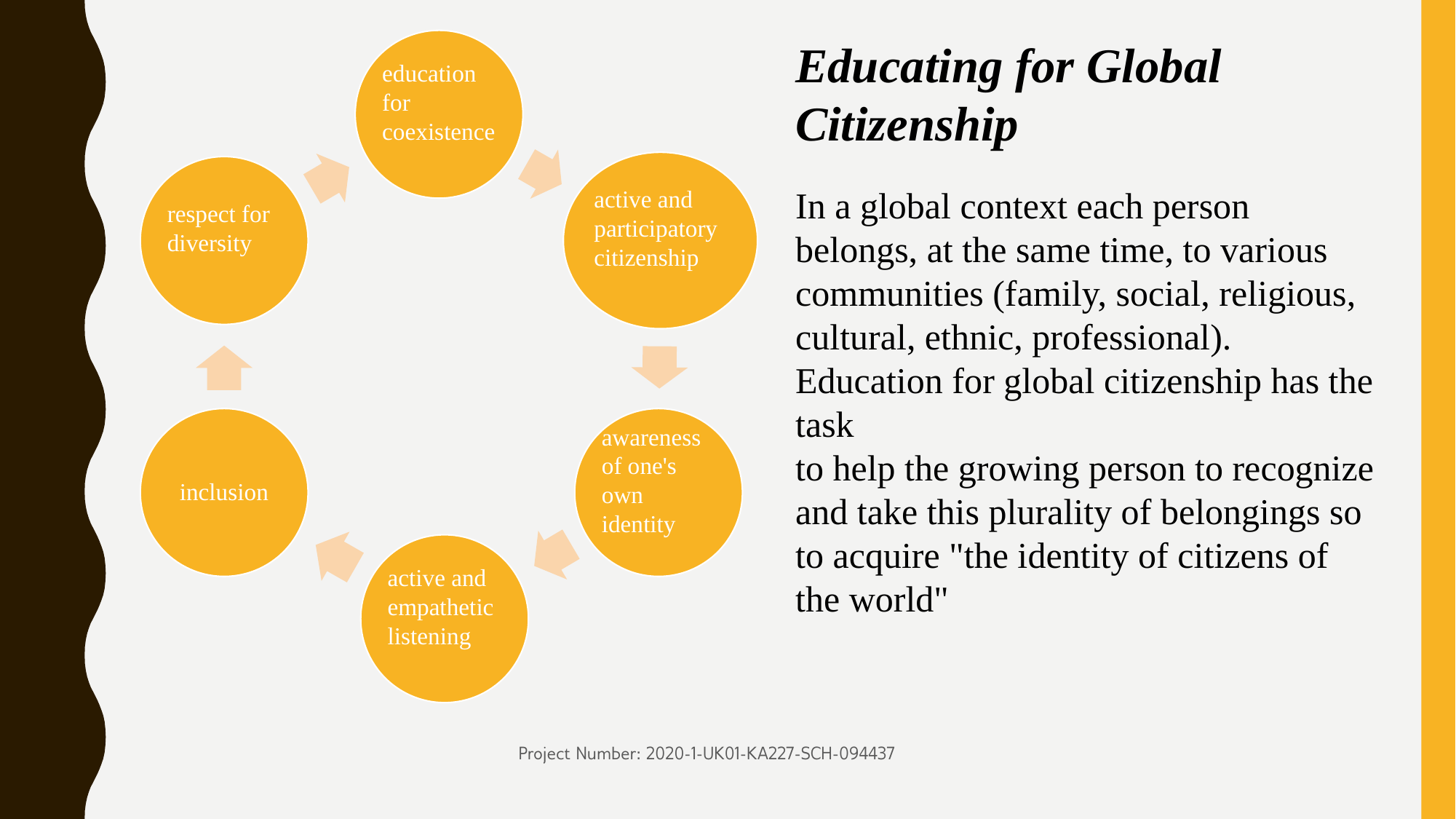

Educating for Global Citizenship

education for coexistence

active and participatory citizenship

awareness of one's own identity

active and empathetic listening

inclusion

respect for diversity

In a global context each person belongs, at the same time, to various communities (family, social, religious, cultural, ethnic, professional).
Education for global citizenship has the task
to help the growing person to recognize and take this plurality of belongings so to acquire "the identity of citizens of the world"

Project Number: 2020-1-UK01-KA227-SCH-094437